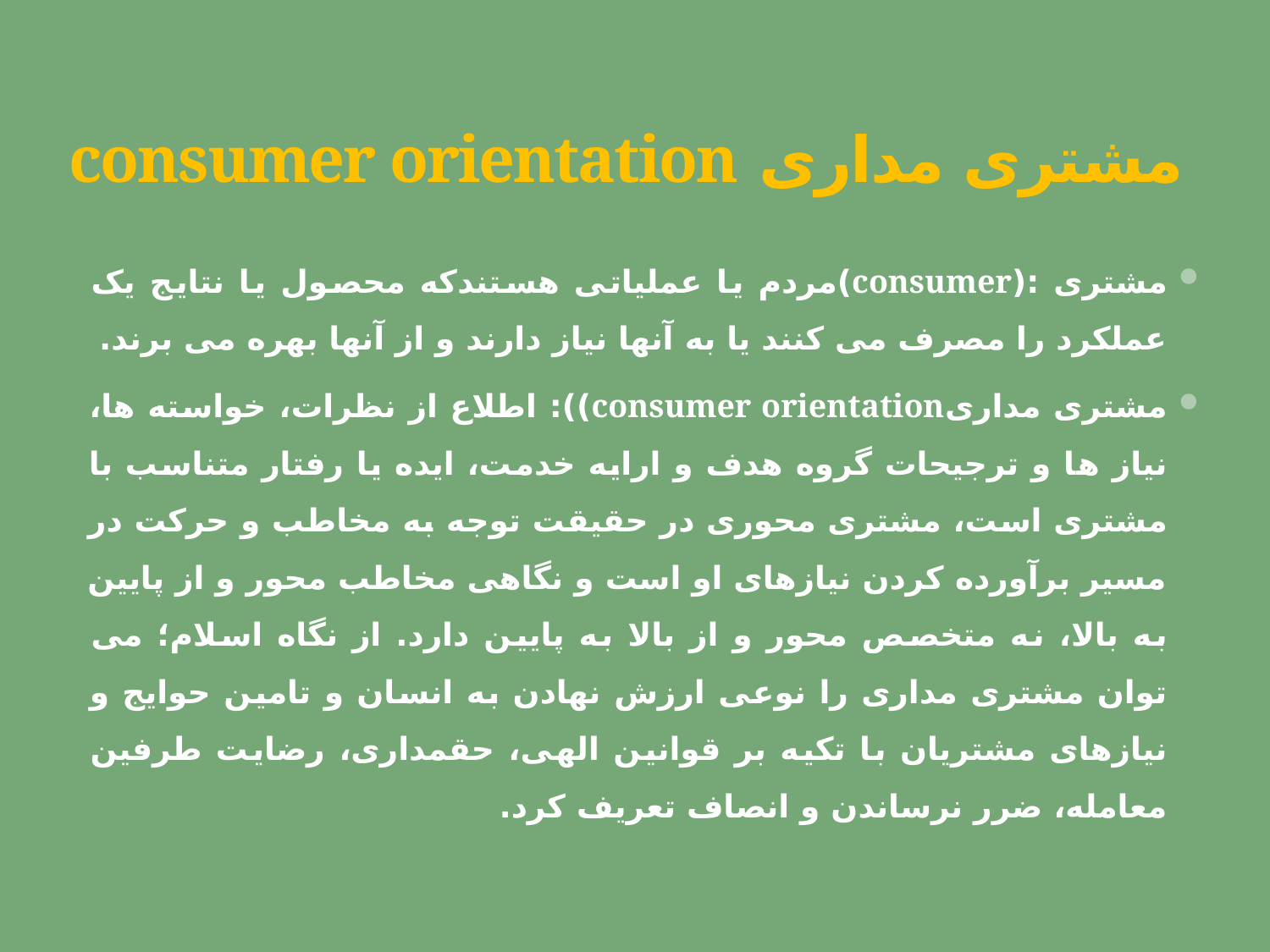

# مشتری مداری consumer orientation
مشتری :(consumer)مردم یا عملیاتی هستندکه محصول یا نتایج یک عملکرد را مصرف می کنند یا به آنها نیاز دارند و از آنها بهره می برند.
مشتری مداریconsumer orientation)): اطلاع از نظرات، خواسته ها، نیاز ها و ترجیحات گروه هدف و ارایه خدمت، ایده یا رفتار متناسب با مشتری است، مشتری محوری در حقیقت توجه به مخاطب و حرکت در مسیر برآورده کردن نیازهای او است و نگاهی مخاطب محور و از پایین به بالا، نه متخصص محور و از بالا به پایین دارد. از نگاه اسلام؛ می توان مشتری مداری را نوعی ارزش نهادن به انسان و تامین حوایج و نیازهای مشتریان با تکیه بر قوانین الهی، حقمداری، رضایت طرفین معامله، ضرر نرساندن و انصاف تعریف کرد.